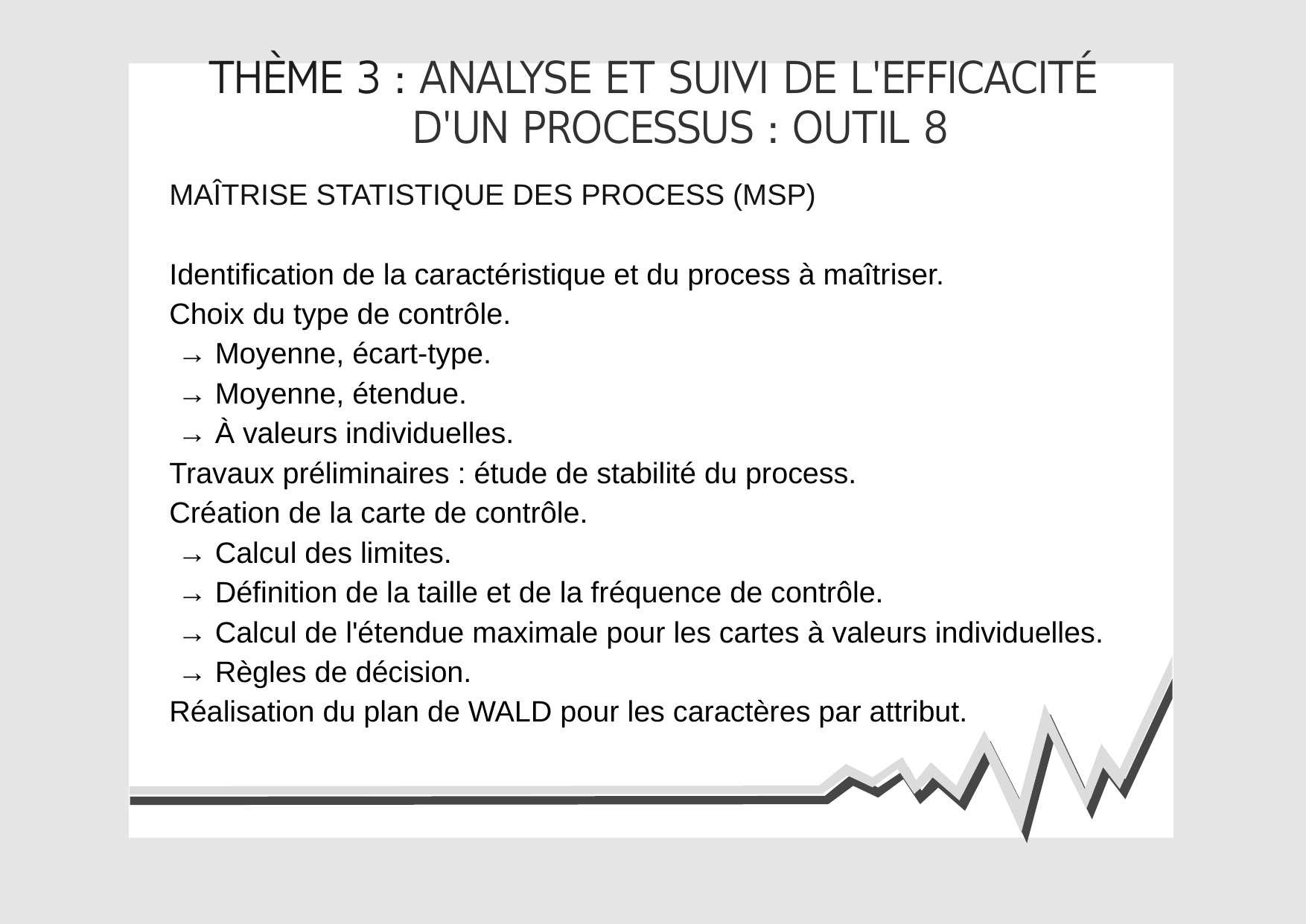

THÈME 3 : ANALYSE ET SUIVI DE L'EFFICACITÉ
    D'UN PROCESSUS : OUTIL 8

MAÎTRISE STATISTIQUE DES PROCESS (MSP)

Identification de la caractéristique et du process à maîtriser.
Choix du type de contrôle.
 → Moyenne, écart-type.
 → Moyenne, étendue.
 → À valeurs individuelles.
Travaux préliminaires : étude de stabilité du process.
Création de la carte de contrôle.
 → Calcul des limites.
 → Définition de la taille et de la fréquence de contrôle.
 → Calcul de l'étendue maximale pour les cartes à valeurs individuelles.
 → Règles de décision.
Réalisation du plan de WALD pour les caractères par attribut.